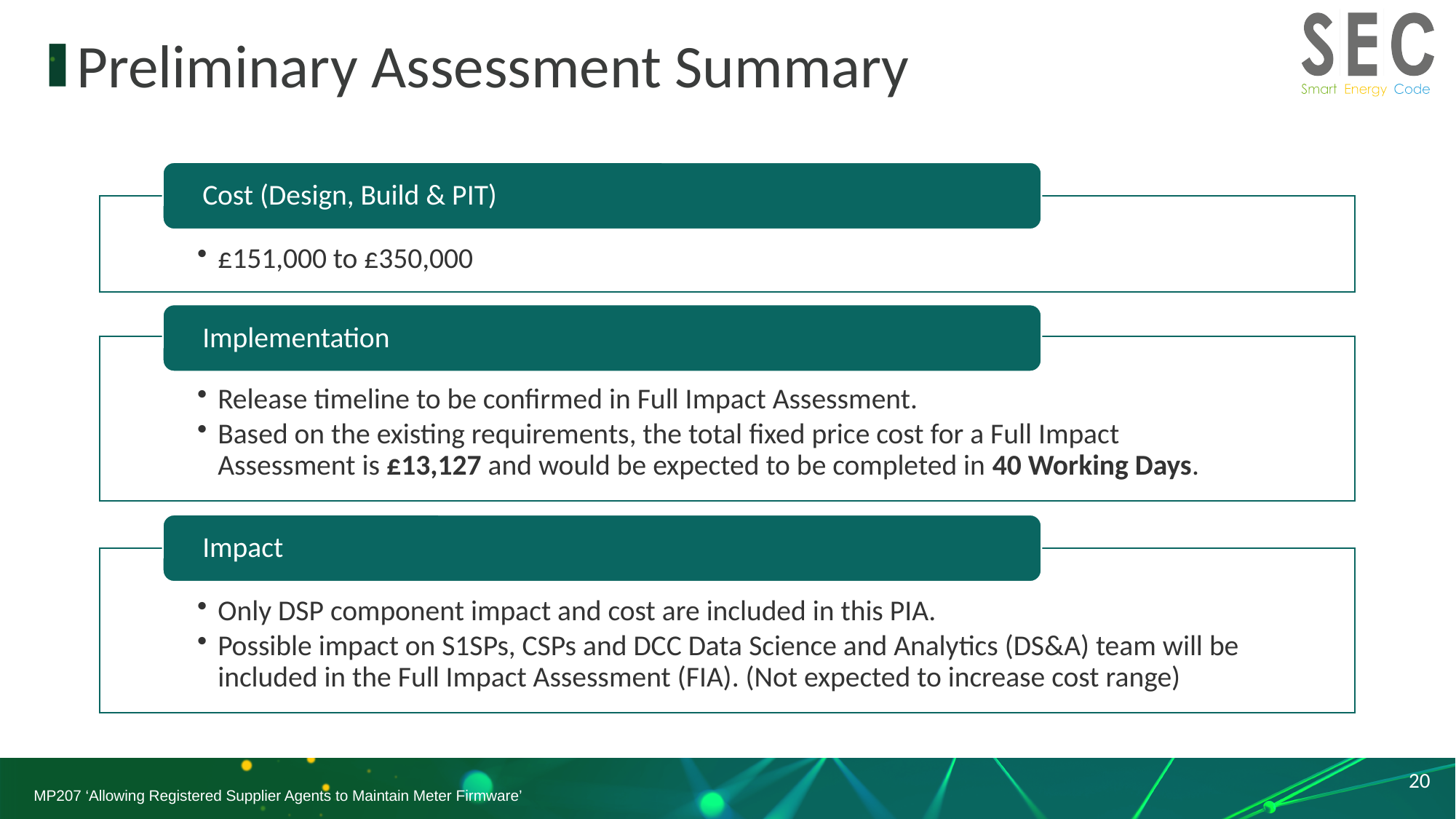

# Preliminary Assessment Summary
£151,000 to £350,000
Cost (Design, Build & PIT)
Release timeline to be confirmed in Full Impact Assessment.
Based on the existing requirements, the total fixed price cost for a Full Impact Assessment is £13,127 and would be expected to be completed in 40 Working Days.
Implementation
Only DSP component impact and cost are included in this PIA.
Possible impact on S1SPs, CSPs and DCC Data Science and Analytics (DS&A) team will be included in the Full Impact Assessment (FIA). (Not expected to increase cost range)
Impact
20
MP207 ‘Allowing Registered Supplier Agents to Maintain Meter Firmware’